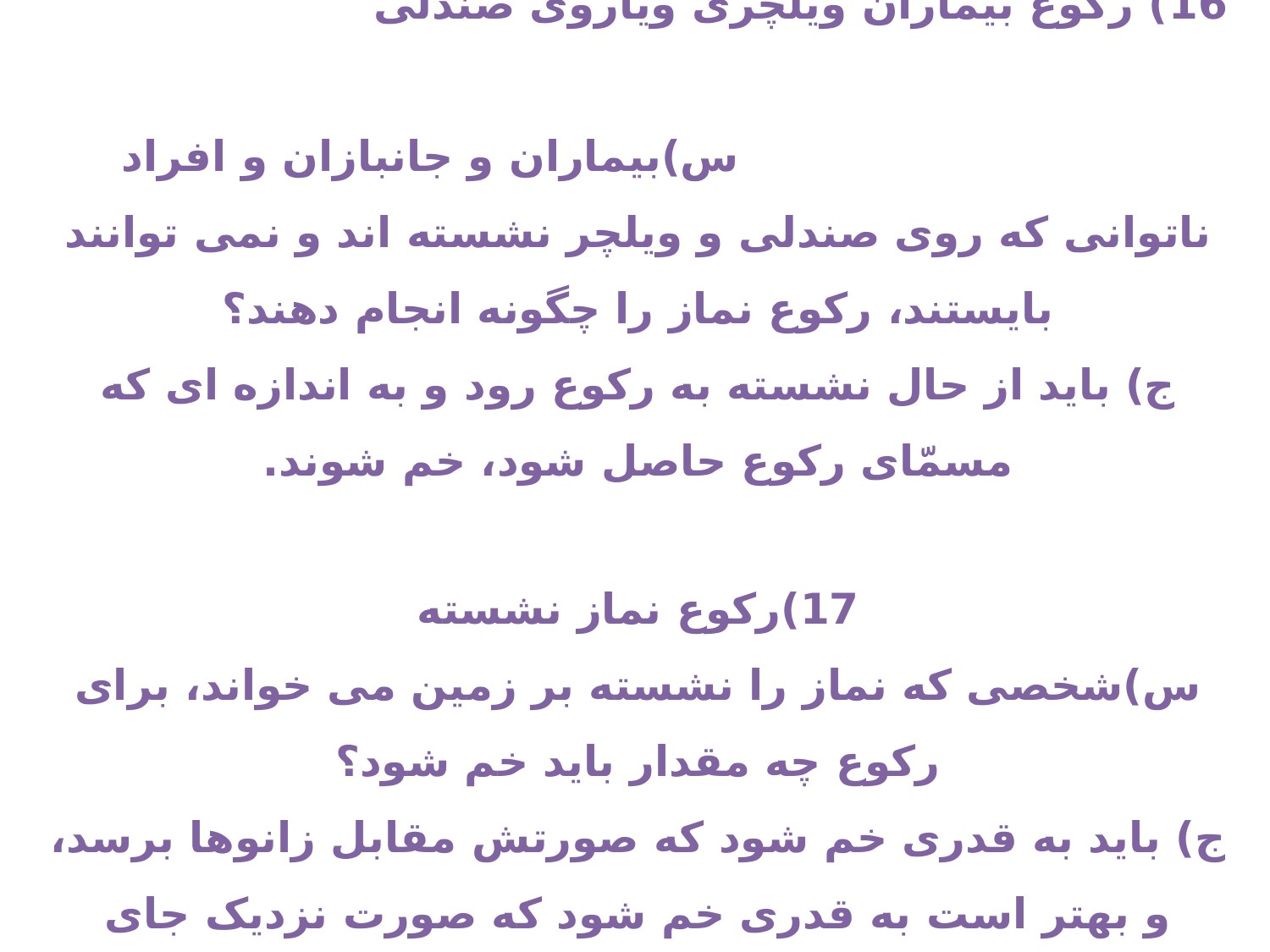

16) رکوع بیماران ویلچری ویاروی صندلی                                                                                                                                   س)بیماران و جانبازان و افراد ناتوانی که روی صندلی و ویلچر نشسته اند و نمی توانند بایستند، رکوع نماز را چگونه انجام دهند؟
ج) باید از حال نشسته به رکوع رود و به اندازه اى که مسمّاى رکوع حاصل شود، خم شوند.

17)رکوع نماز نشسته
س)شخصی که نماز را نشسته بر زمین می خواند، برای رکوع چه مقدار باید خم شود؟
ج) باید به قدرى خم شود که صورتش مقابل زانوها برسد، و بهتر است به قدرى خم شود که صورت نزدیک جاى سجده برسد